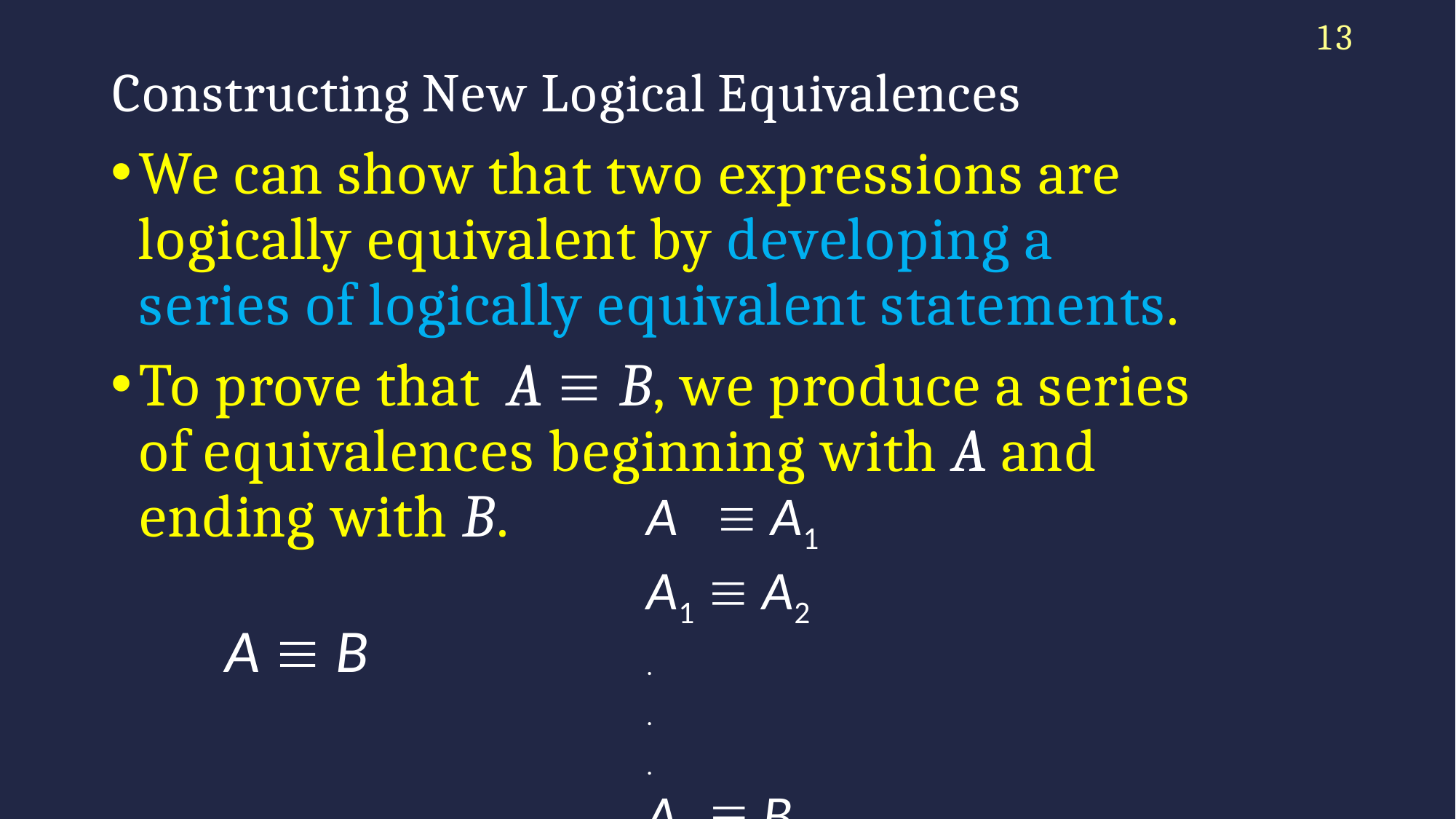

13
# Constructing New Logical Equivalences
We can show that two expressions are logically equivalent by developing a series of logically equivalent statements.
To prove that  A ≡ B, we produce a series of equivalences beginning with A and ending with B.

A   ≡ A1
A1 ≡ A2
.
.
.
An ≡ B
A ≡ B